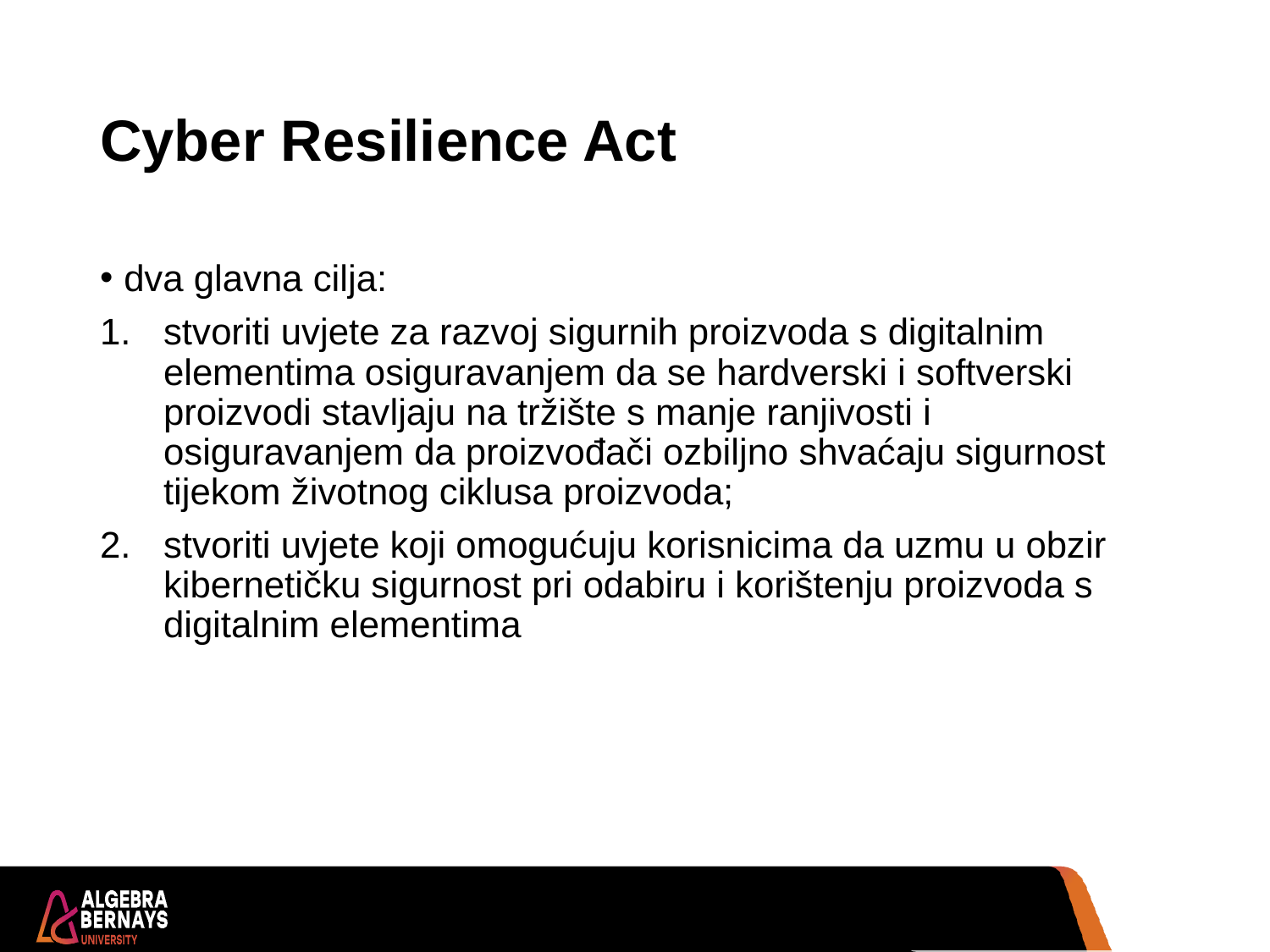

# Cyber Resilience Act
​dva glavna cilja:
stvoriti uvjete za razvoj sigurnih proizvoda s digitalnim elementima osiguravanjem da se hardverski i softverski proizvodi stavljaju na tržište s manje ranjivosti i osiguravanjem da proizvođači ozbiljno shvaćaju sigurnost tijekom životnog ciklusa proizvoda;
stvoriti uvjete koji omogućuju korisnicima da uzmu u obzir kibernetičku sigurnost pri odabiru i korištenju proizvoda s digitalnim elementima